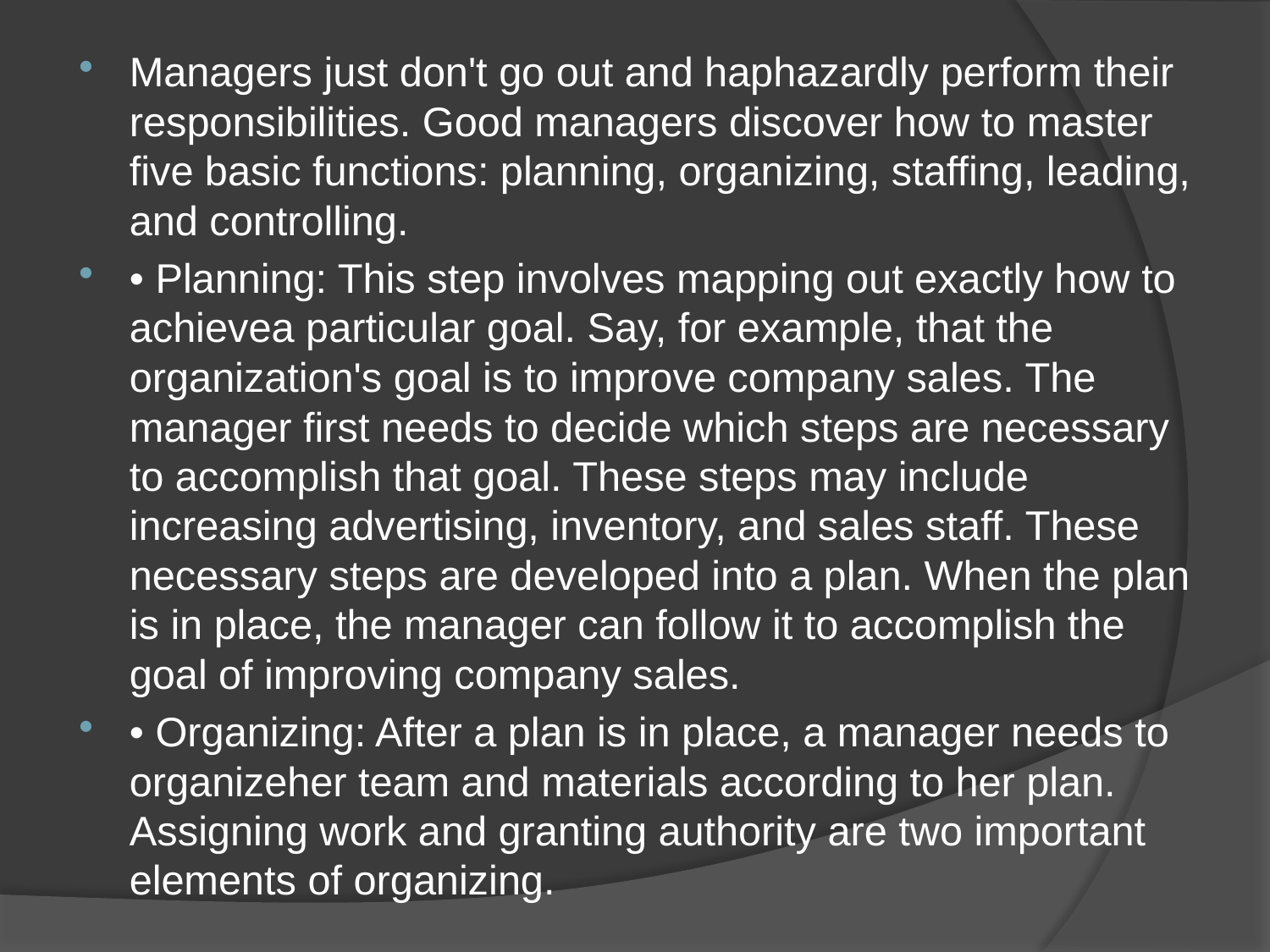

Managers just don't go out and haphazardly perform their responsibilities. Good managers discover how to master five basic functions: planning, organizing, staffing, leading, and controlling.
• Planning: This step involves mapping out exactly how to achievea particular goal. Say, for example, that the organization's goal is to improve company sales. The manager first needs to decide which steps are necessary to accomplish that goal. These steps may include increasing advertising, inventory, and sales staff. These necessary steps are developed into a plan. When the plan is in place, the manager can follow it to accomplish the goal of improving company sales.
• Organizing: After a plan is in place, a manager needs to organizeher team and materials according to her plan. Assigning work and granting authority are two important elements of organizing.